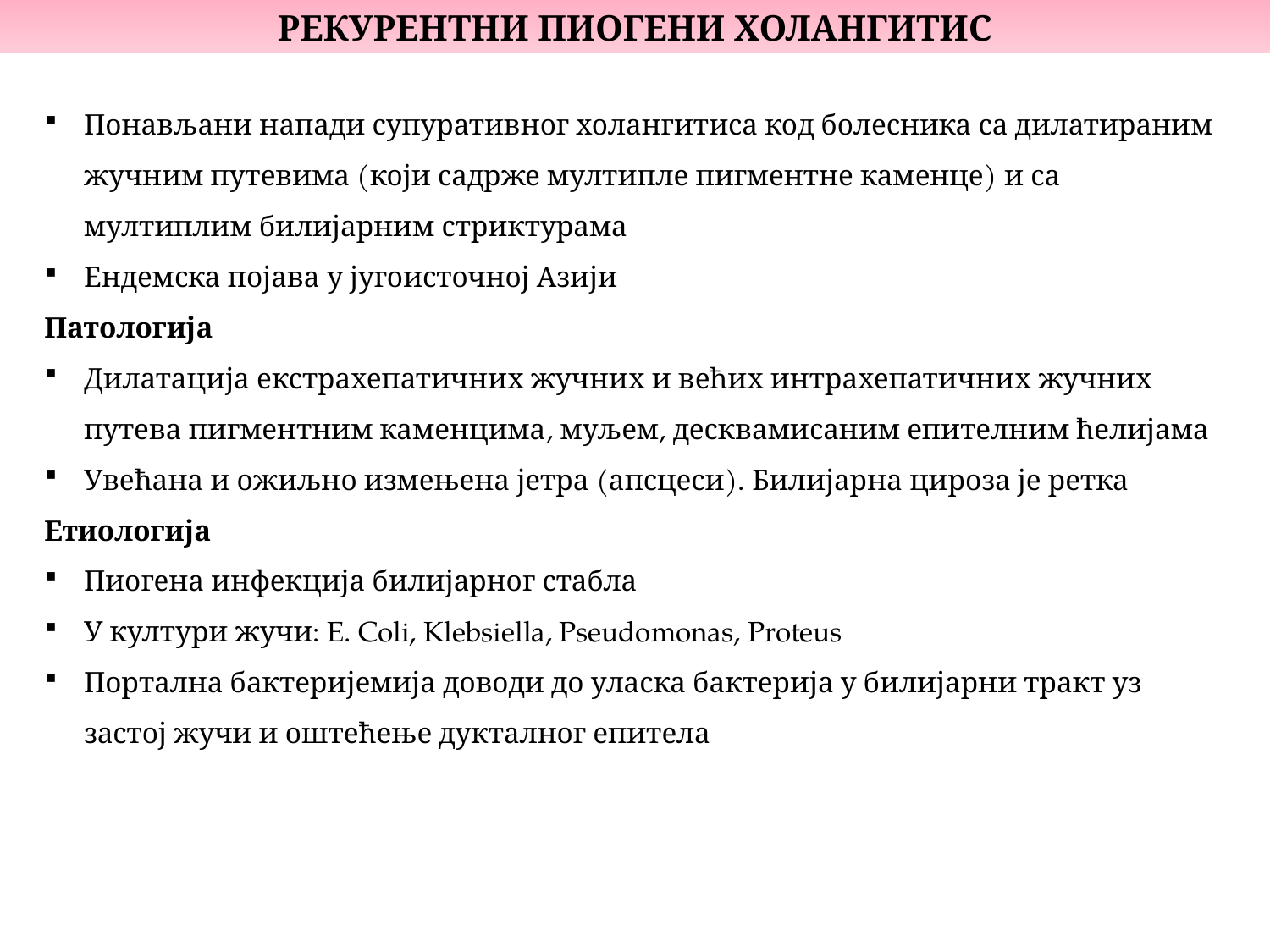

РЕКУРЕНТНИ ПИОГЕНИ ХОЛАНГИТИС
Понављани напади супуративног холангитиса код болесника са дилатираним жучним путевима (који садрже мултипле пигментне каменце) и са мултиплим билијарним стриктурама
Ендемска појава у југоисточној Азији
Патологија
Дилатација екстрахепатичних жучних и већих интрахепатичних жучних путева пигментним каменцима, муљем, десквамисаним епителним ћелијама
Увећана и ожиљно измењена јетра (апсцеси). Билијарна цироза је ретка
Етиологија
Пиогена инфекција билијарног стабла
У култури жучи: E. Coli, Klebsiella, Pseudomonas, Proteus
Портална бактеријемија доводи до уласка бактерија у билијарни тракт уз застој жучи и оштећење дукталног епитела